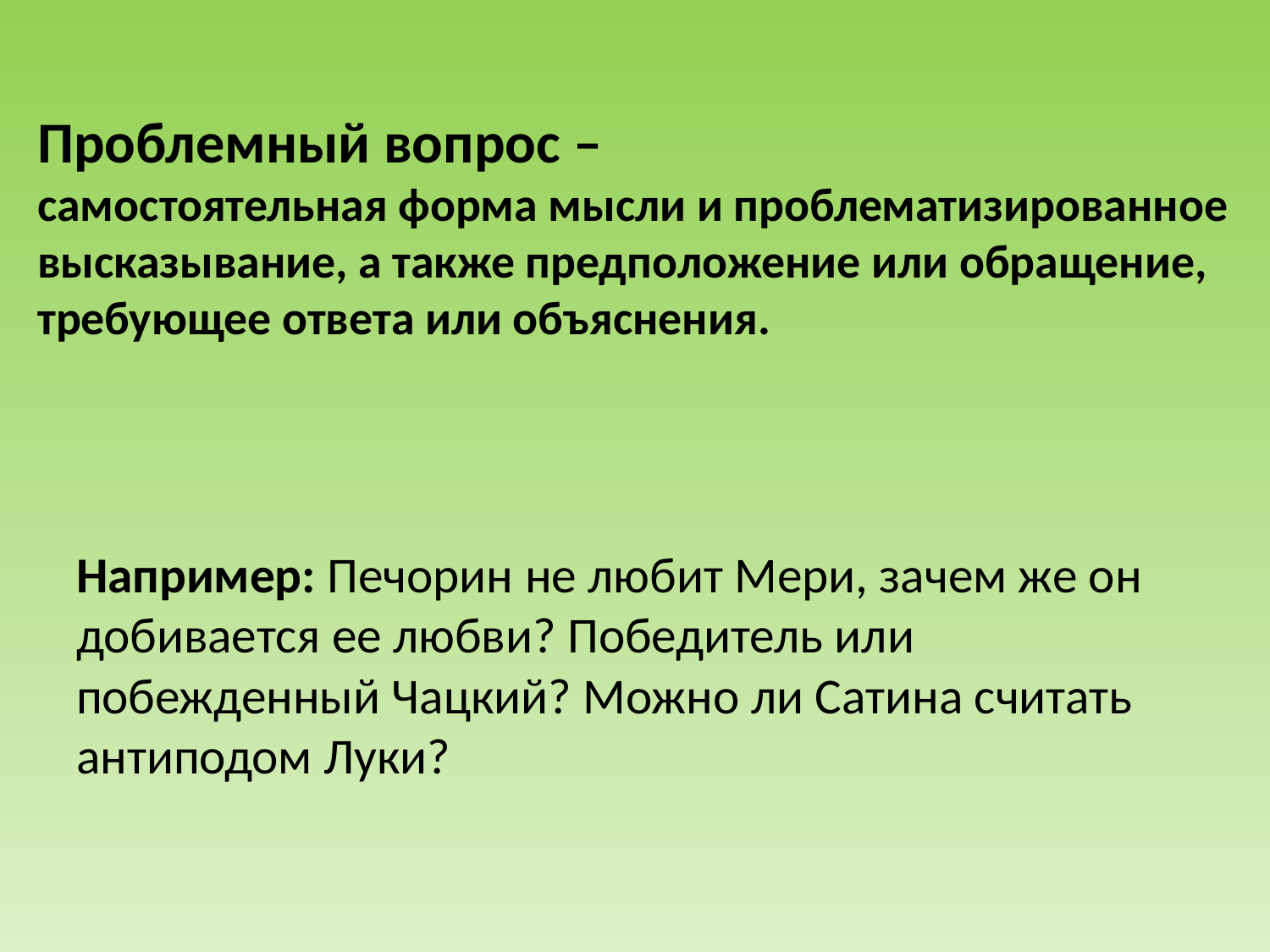

# Проблемный вопрос – самостоятельная форма мысли и проблематизированное высказывание, а также предположение или обращение, требующее ответа или объяснения.

Например: Печорин не любит Мери, зачем же он добивается ее любви? Победитель или побежденный Чацкий? Можно ли Сатина считать антиподом Луки?